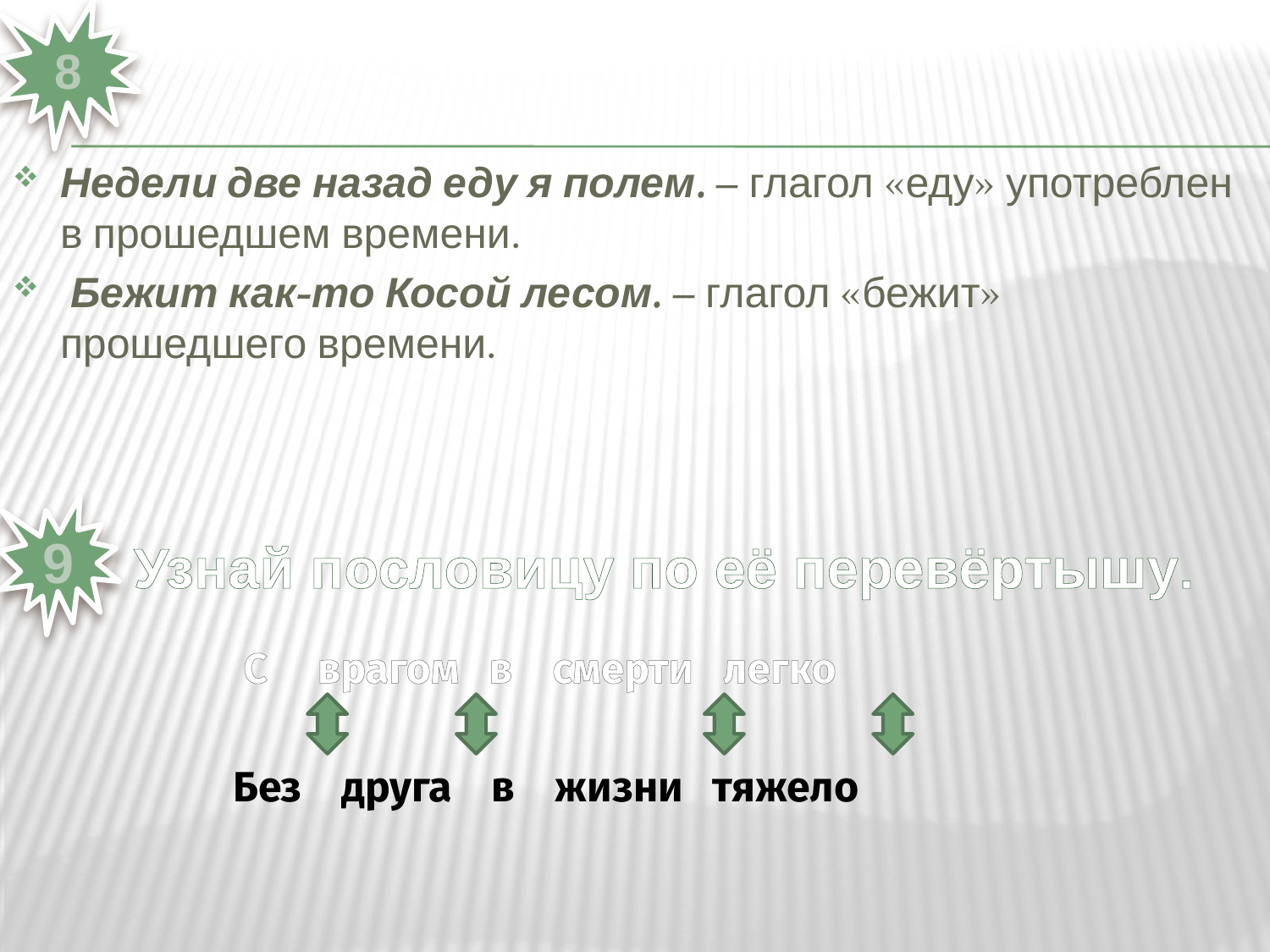

8
#
Недели две назад еду я полем. – глагол «еду» употреблен в прошедшем времени.
 Бежит как-то Косой лесом. – глагол «бежит» прошедшего времени.

9
  Узнай пословицу по её перевёртышу.
                       С     врагом   в    смерти   легко

                      Без    друга    в    жизни   тяжело